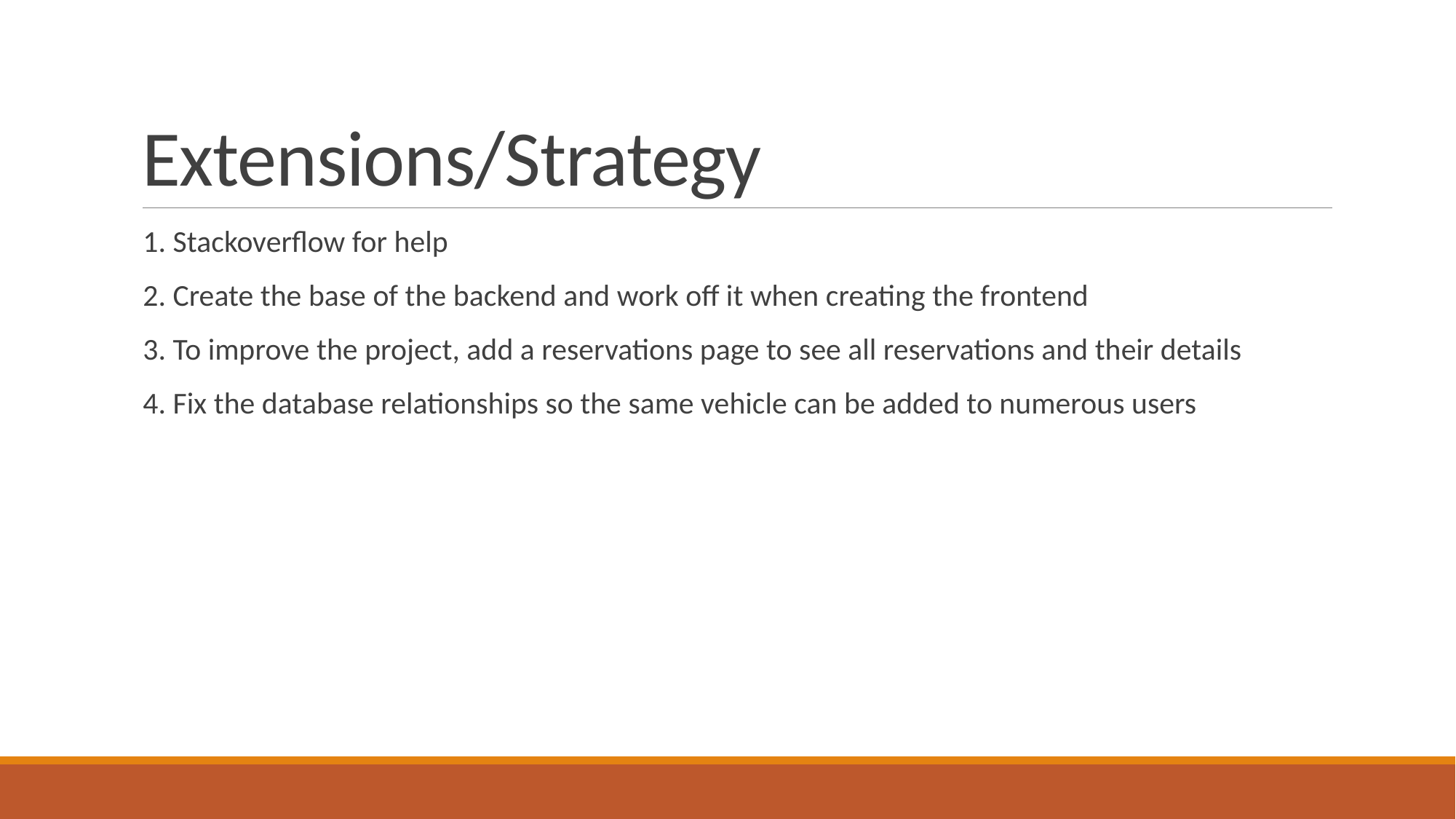

# Extensions/Strategy
1. Stackoverflow for help
2. Create the base of the backend and work off it when creating the frontend
3. To improve the project, add a reservations page to see all reservations and their details
4. Fix the database relationships so the same vehicle can be added to numerous users